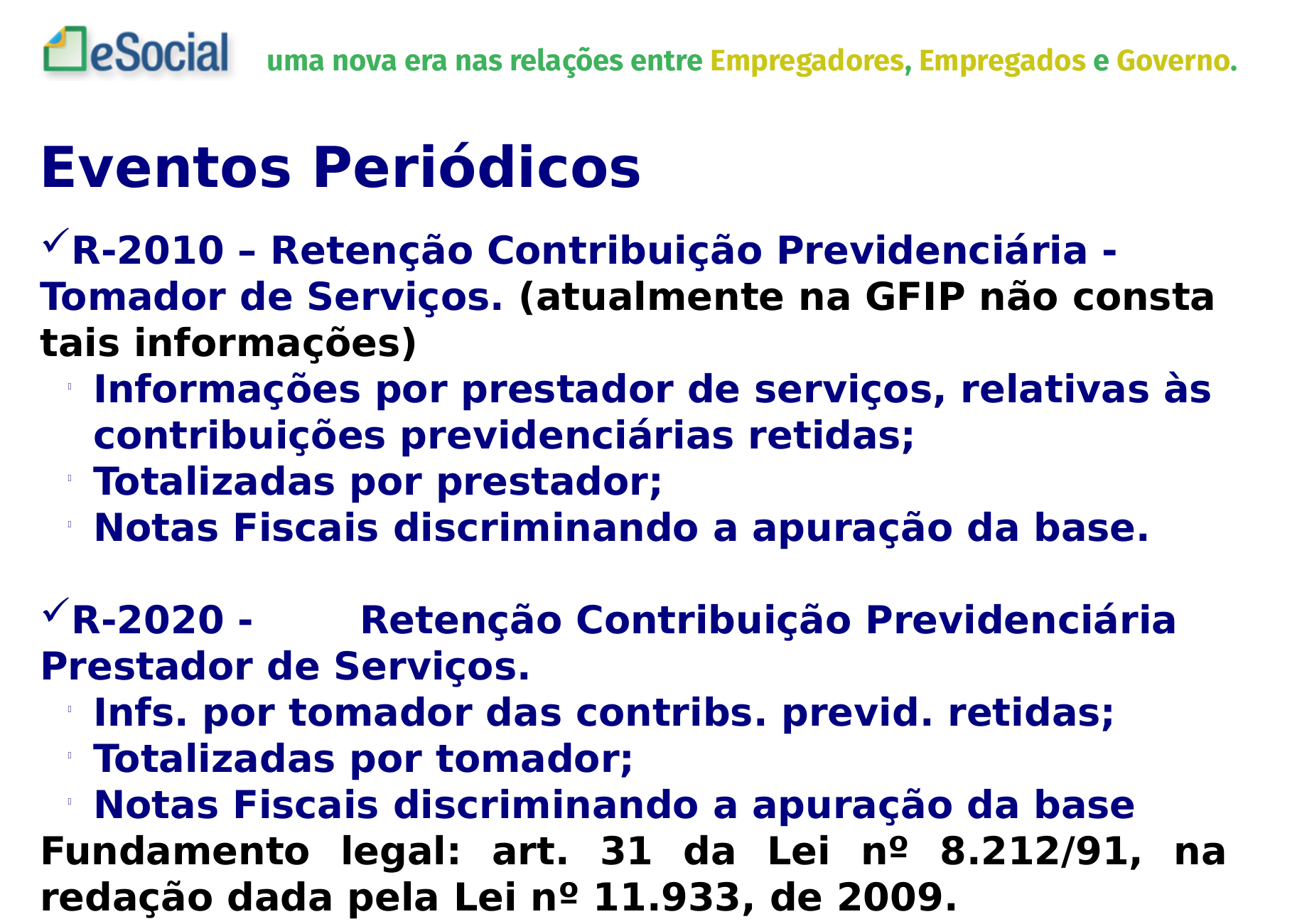

Eventos Periódicos
R-2010 – Retenção Contribuição Previdenciária - Tomador de Serviços. (atualmente na GFIP não consta tais informações)
Informações por prestador de serviços, relativas às contribuições previdenciárias retidas;
Totalizadas por prestador;
Notas Fiscais discriminando a apuração da base.

R-2020 -	Retenção Contribuição Previdenciária Prestador de Serviços.
Infs. por tomador das contribs. previd. retidas;
Totalizadas por tomador;
Notas Fiscais discriminando a apuração da base
Fundamento legal: art. 31 da Lei nº 8.212/91, na redação dada pela Lei nº 11.933, de 2009.